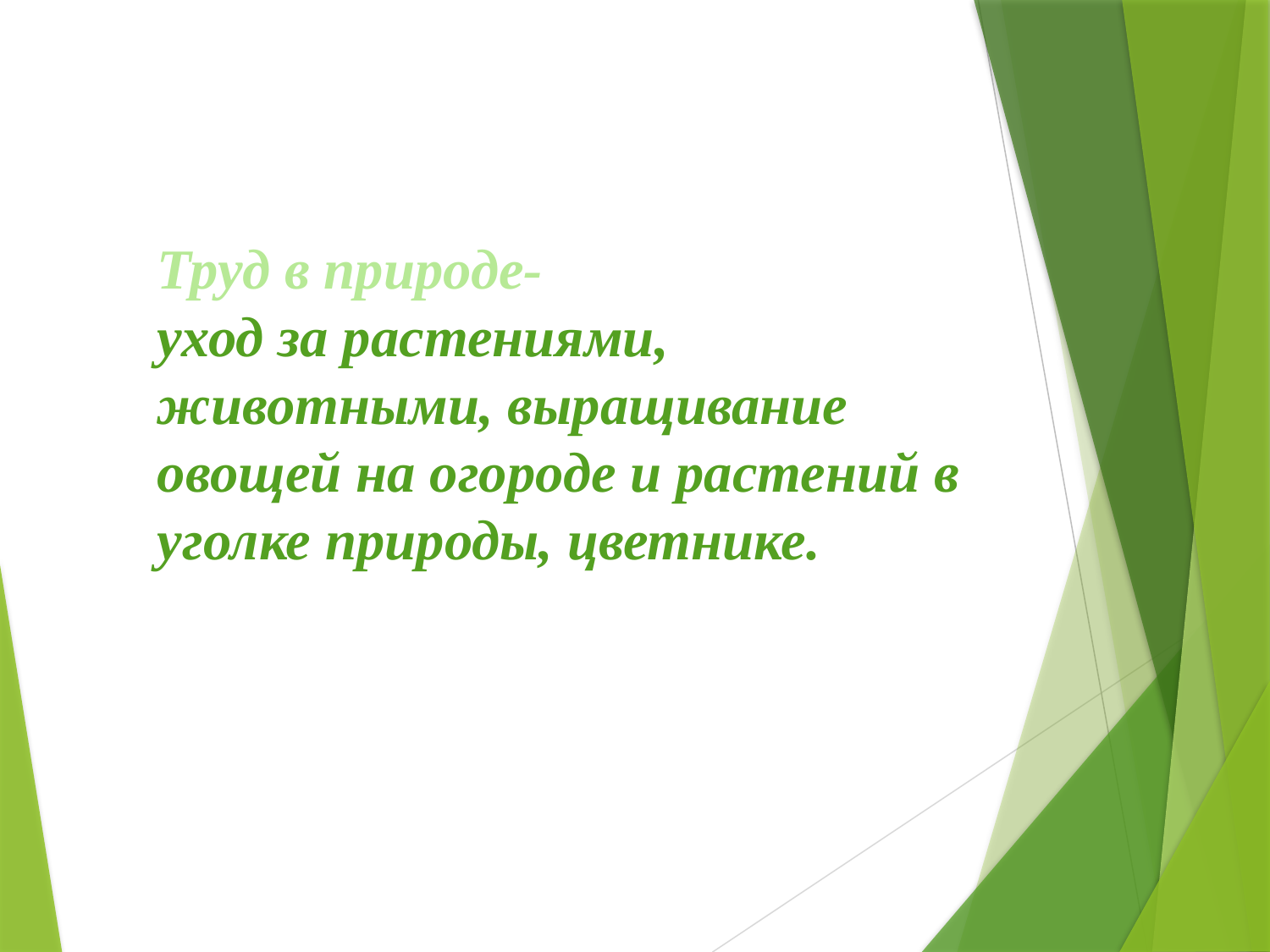

Труд в природе-
уход за растениями, животными, выращивание овощей на огороде и растений в уголке природы, цветнике.